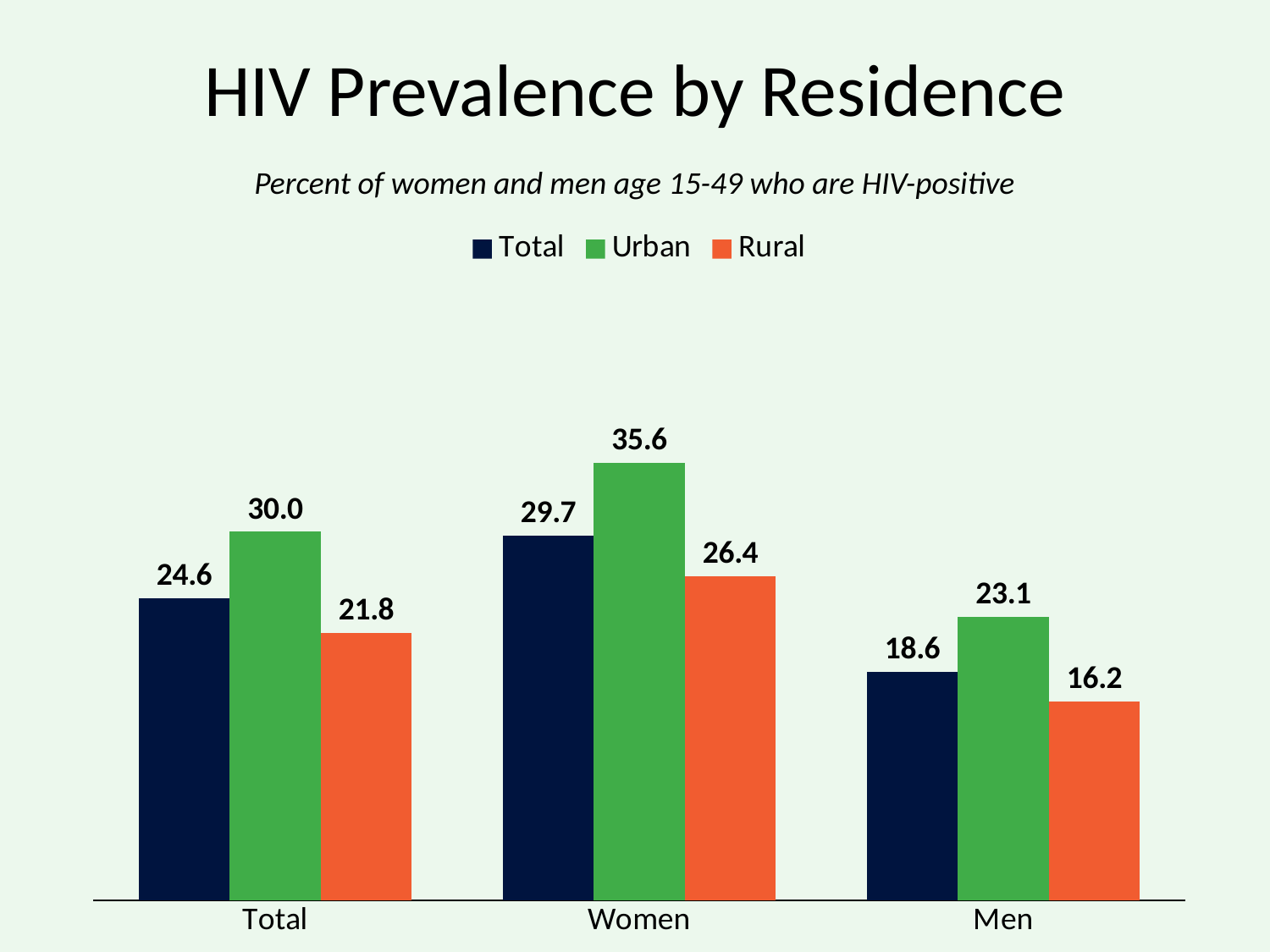

# HIV Prevalence by Residence
Percent of women and men age 15-49 who are HIV-positive

### Chart

| Category | Total | Urban | Rural |
|---|---|---|---|
| Total | 24.6 | 30.0 | 21.8 |
| Women | 29.7 | 35.6 | 26.4 |
| Men | 18.6 | 23.1 | 16.2 |